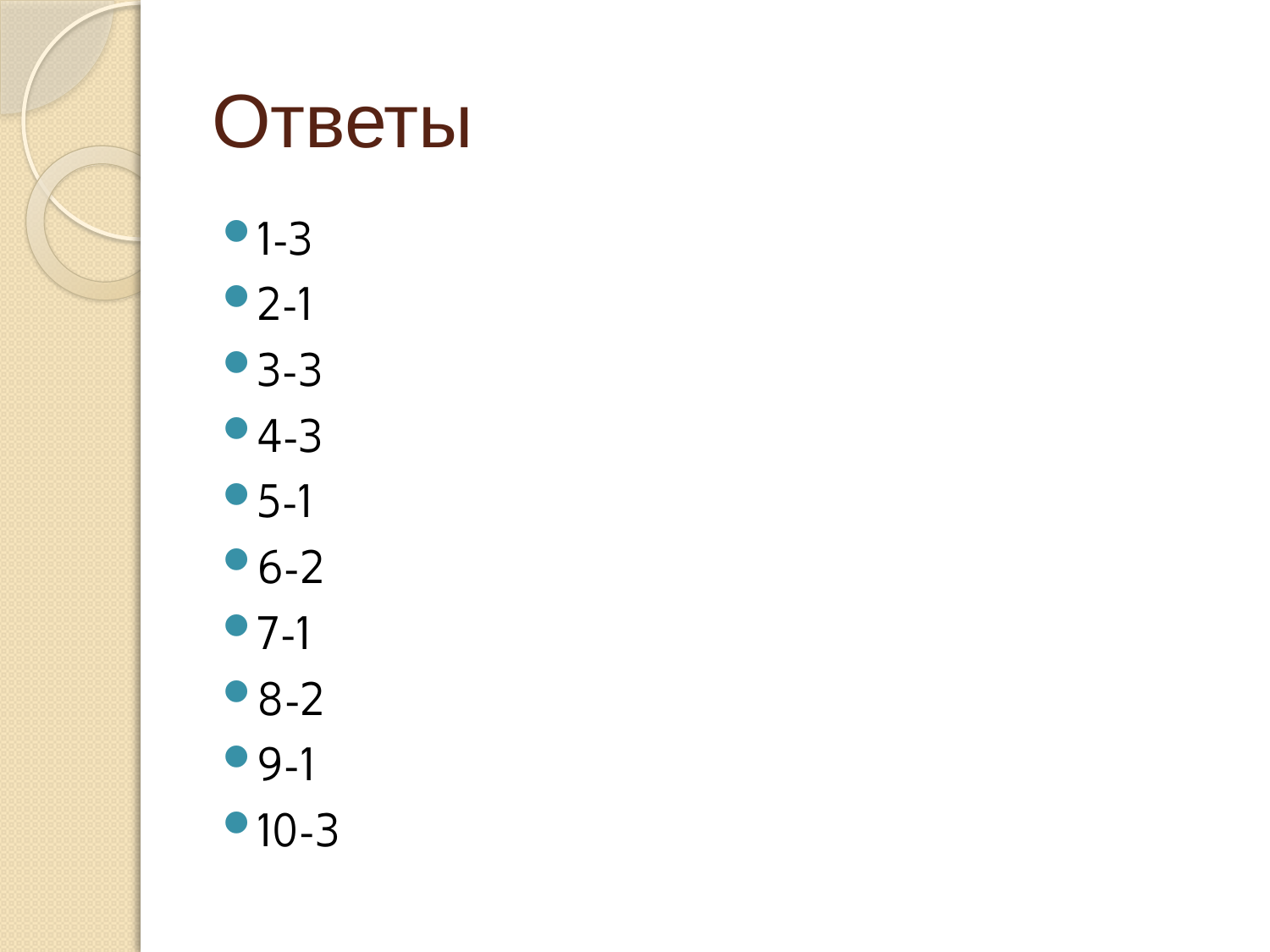

# Ответы
1-3
2-1
3-3
4-3
5-1
6-2
7-1
8-2
9-1
10-3